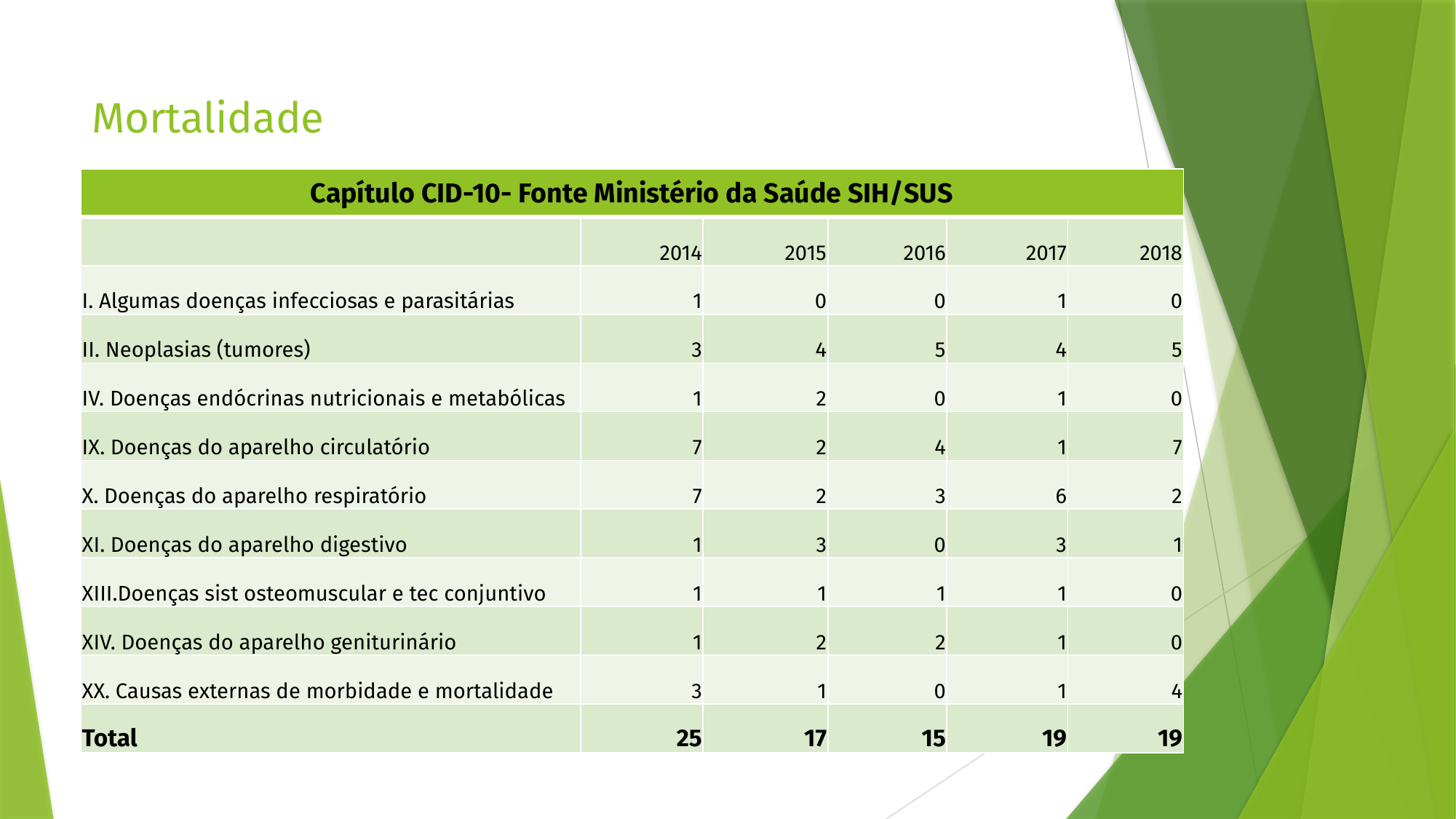

# Mortalidade
| Capítulo CID-10- Fonte Ministério da Saúde SIH/SUS |  |  |  |  |  |
| --- | --- | --- | --- | --- | --- |
|  | 2014 | 2015 | 2016 | 2017 | 2018 |
| I. Algumas doenças infecciosas e parasitárias | 1 | 0 | 0 | 1 | 0 |
| II. Neoplasias (tumores) | 3 | 4 | 5 | 4 | 5 |
| IV. Doenças endócrinas nutricionais e metabólicas | 1 | 2 | 0 | 1 | 0 |
| IX. Doenças do aparelho circulatório | 7 | 2 | 4 | 1 | 7 |
| X. Doenças do aparelho respiratório | 7 | 2 | 3 | 6 | 2 |
| XI. Doenças do aparelho digestivo | 1 | 3 | 0 | 3 | 1 |
| XIII.Doenças sist osteomuscular e tec conjuntivo | 1 | 1 | 1 | 1 | 0 |
| XIV. Doenças do aparelho geniturinário | 1 | 2 | 2 | 1 | 0 |
| XX. Causas externas de morbidade e mortalidade | 3 | 1 | 0 | 1 | 4 |
| Total | 25 | 17 | 15 | 19 | 19 |